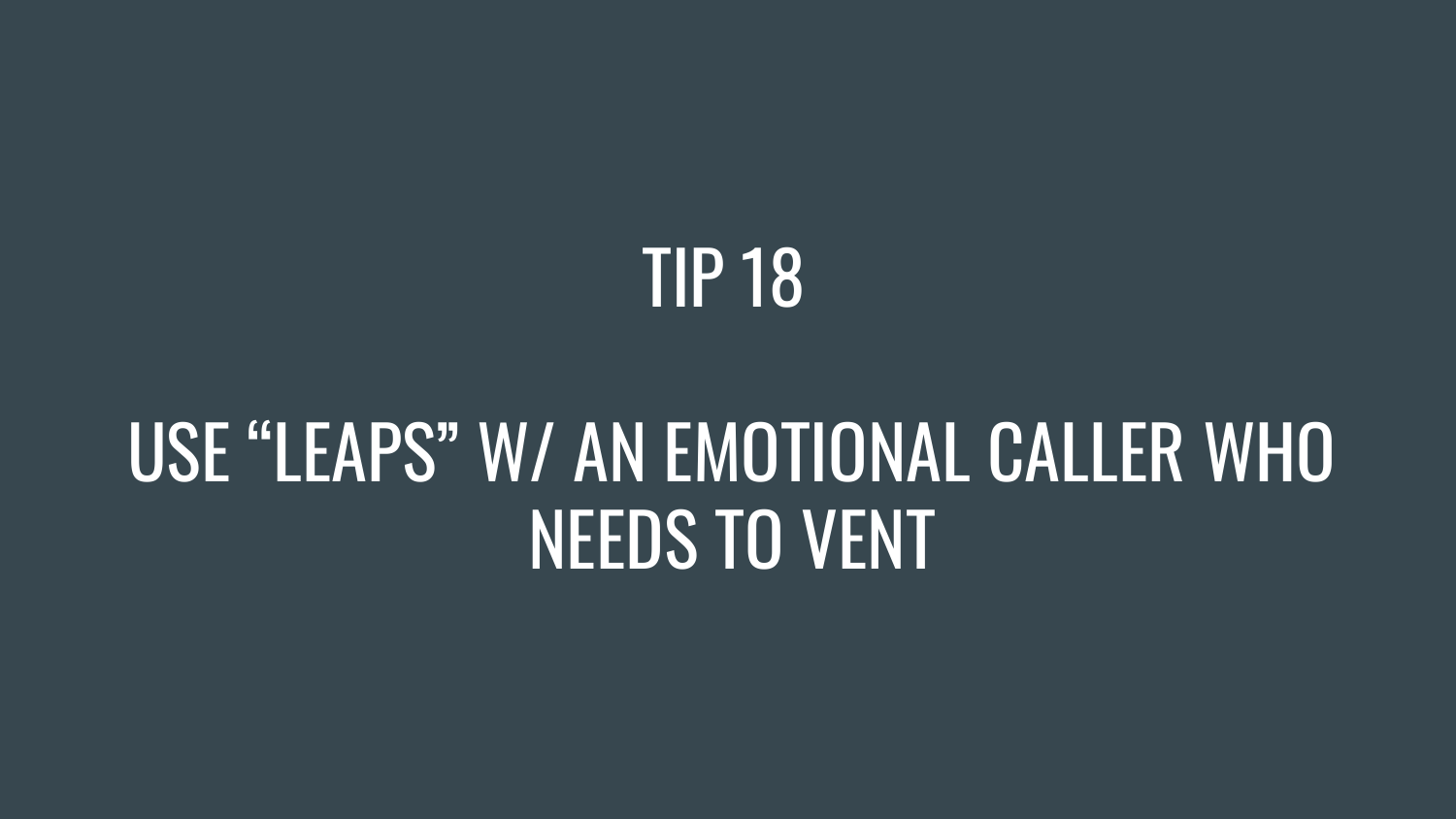

# TIP 18

USE “LEAPS” W/ AN EMOTIONAL CALLER WHO NEEDS TO VENT